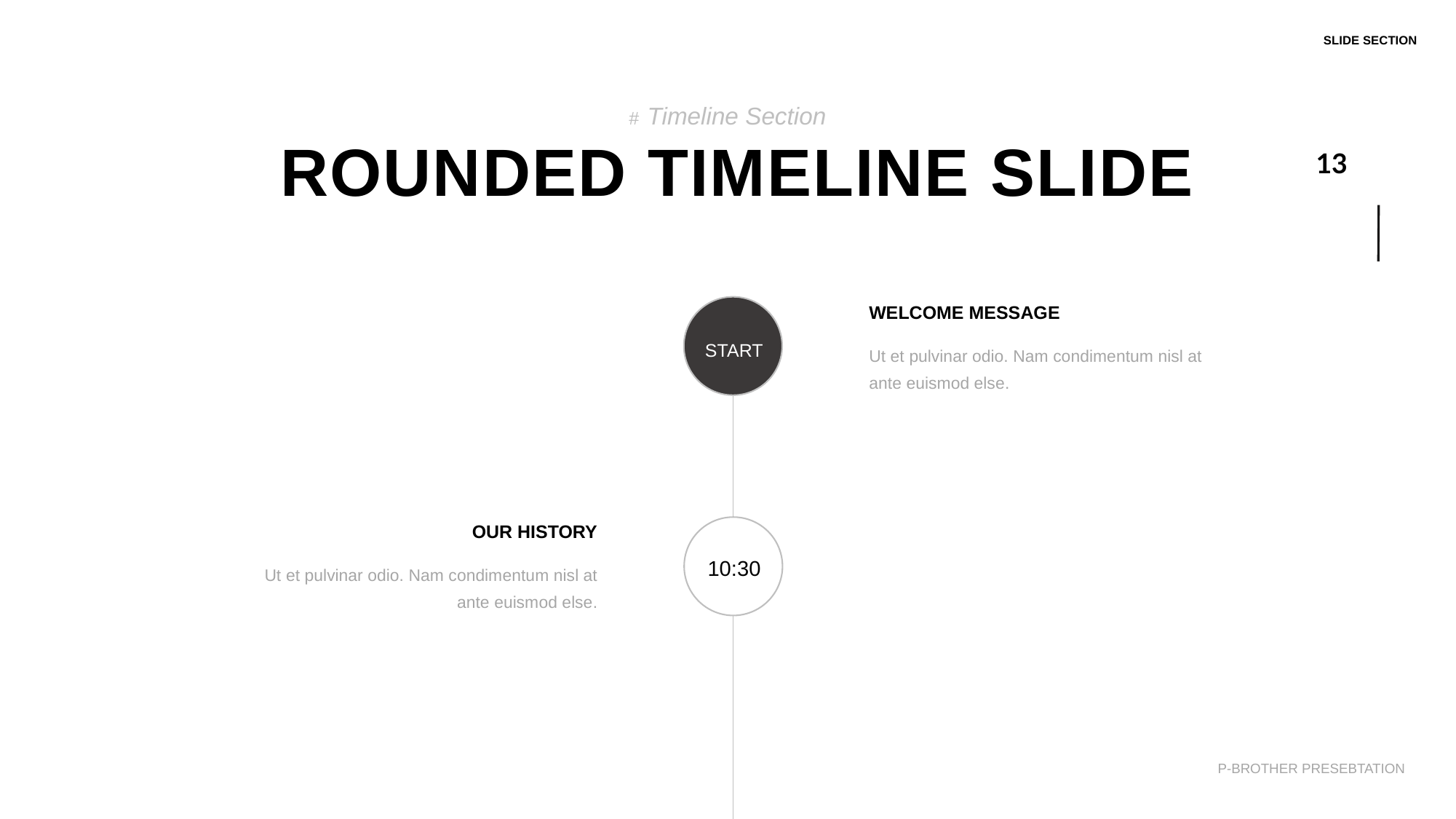

# Timeline Section
 ROUNDED TIMELINE SLIDE

START
WELCOME MESSAGE
Ut et pulvinar odio. Nam condimentum nisl at ante euismod else.
OUR HISTORY
Ut et pulvinar odio. Nam condimentum nisl at ante euismod else.

10:30